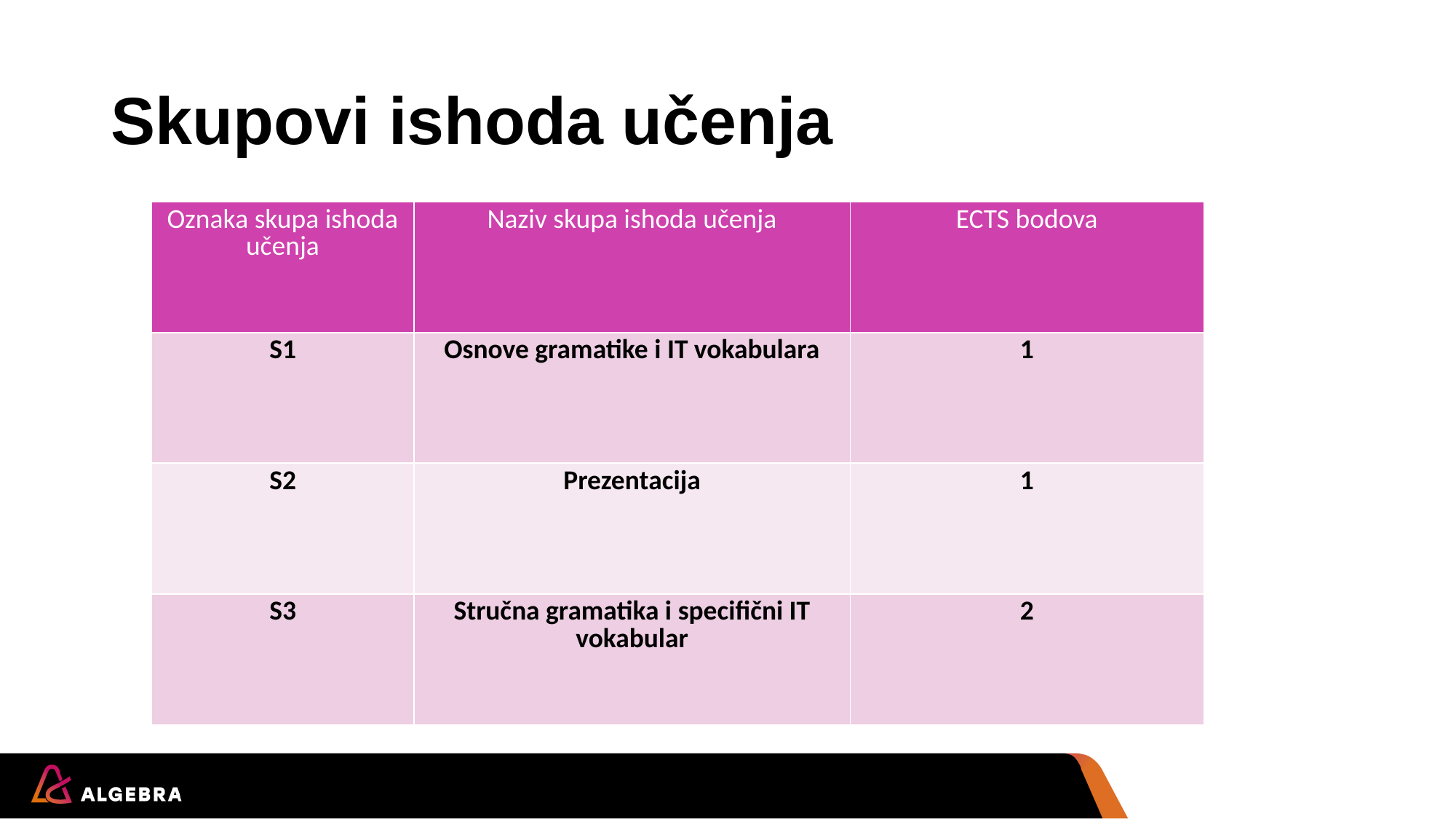

# Skupovi ishoda učenja
| Oznaka skupa ishoda učenja | Naziv skupa ishoda učenja | ECTS bodova |
| --- | --- | --- |
| S1 | Osnove gramatike i IT vokabulara | 1 |
| S2 | Prezentacija | 1 |
| S3 | Stručna gramatika i specifični IT vokabular | 2 |